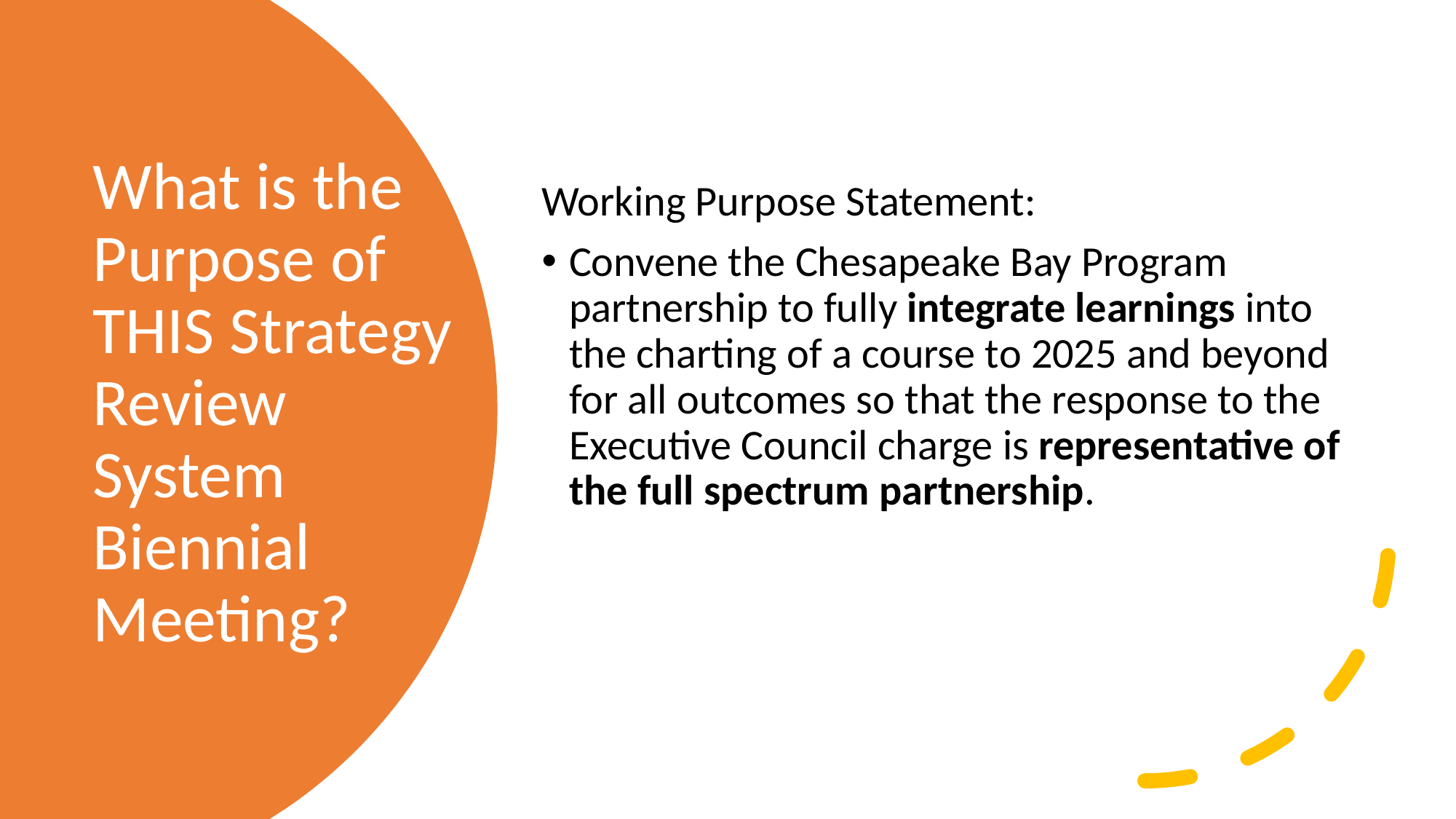

Working Purpose Statement:
Convene the Chesapeake Bay Program partnership to fully integrate learnings into the charting of a course to 2025 and beyond for all outcomes so that the response to the Executive Council charge is representative of the full spectrum partnership.

# What is the Purpose of THIS Strategy Review System Biennial Meeting?